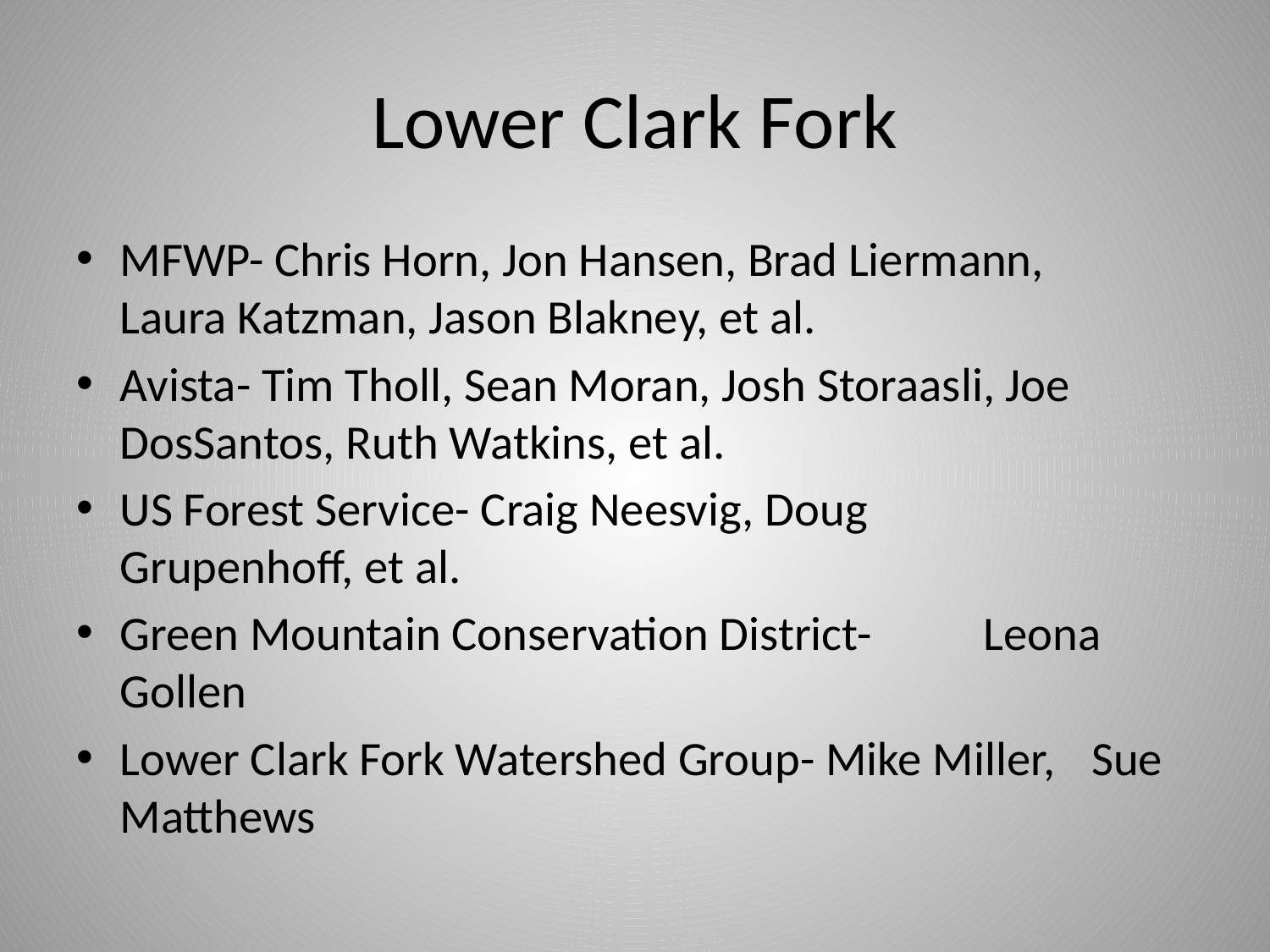

# Lower Clark Fork
MFWP- Chris Horn, Jon Hansen, Brad Liermann, 	Laura Katzman, Jason Blakney, et al.
Avista- Tim Tholl, Sean Moran, Josh Storaasli, Joe 	DosSantos, Ruth Watkins, et al.
US Forest Service- Craig Neesvig, Doug 	Grupenhoff, et al.
Green Mountain Conservation District- 	Leona Gollen
Lower Clark Fork Watershed Group- Mike Miller, 	Sue Matthews